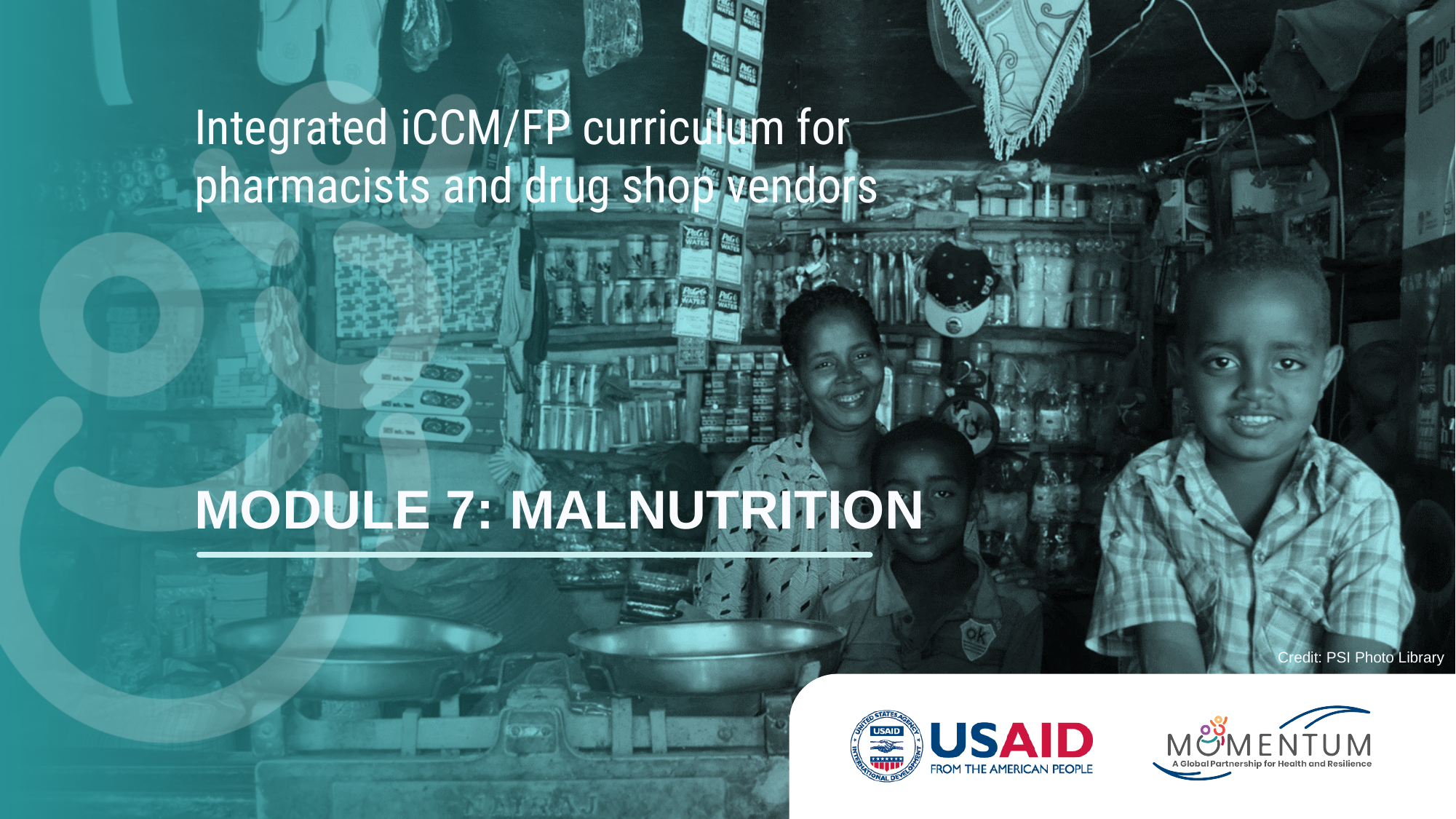

Integrated iCCM/FP curriculum for pharmacists and drug shop vendors
MODULE 7: MALNUTRITION